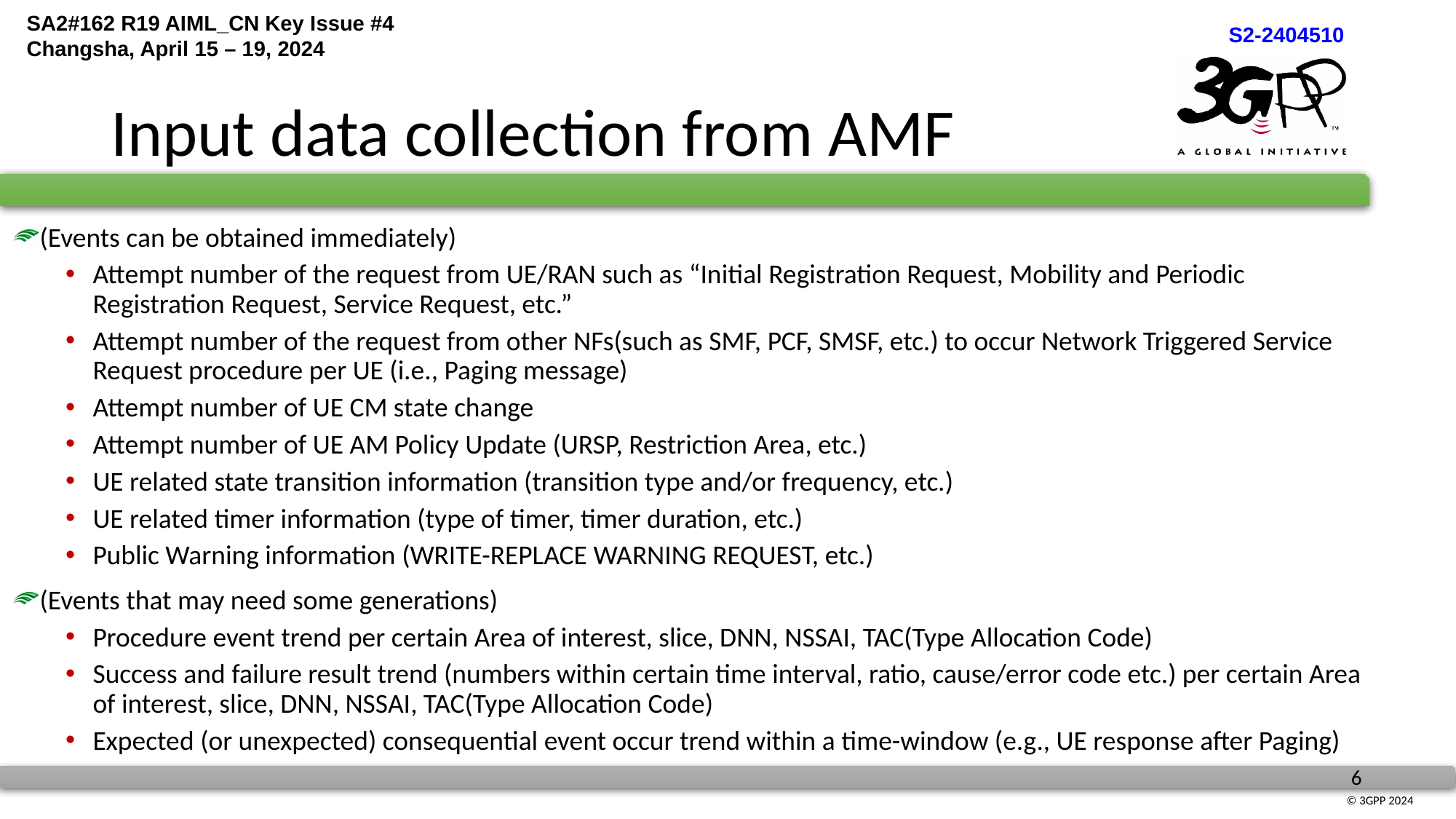

# Input data collection from AMF
(Events can be obtained immediately)
Attempt number of the request from UE/RAN such as “Initial Registration Request, Mobility and Periodic Registration Request, Service Request, etc.”
Attempt number of the request from other NFs(such as SMF, PCF, SMSF, etc.) to occur Network Triggered Service Request procedure per UE (i.e., Paging message)
Attempt number of UE CM state change
Attempt number of UE AM Policy Update (URSP, Restriction Area, etc.)
UE related state transition information (transition type and/or frequency, etc.)
UE related timer information (type of timer, timer duration, etc.)
Public Warning information (WRITE-REPLACE WARNING REQUEST, etc.)
(Events that may need some generations)
Procedure event trend per certain Area of interest, slice, DNN, NSSAI, TAC(Type Allocation Code)
Success and failure result trend (numbers within certain time interval, ratio, cause/error code etc.) per certain Area of interest, slice, DNN, NSSAI, TAC(Type Allocation Code)
Expected (or unexpected) consequential event occur trend within a time-window (e.g., UE response after Paging)